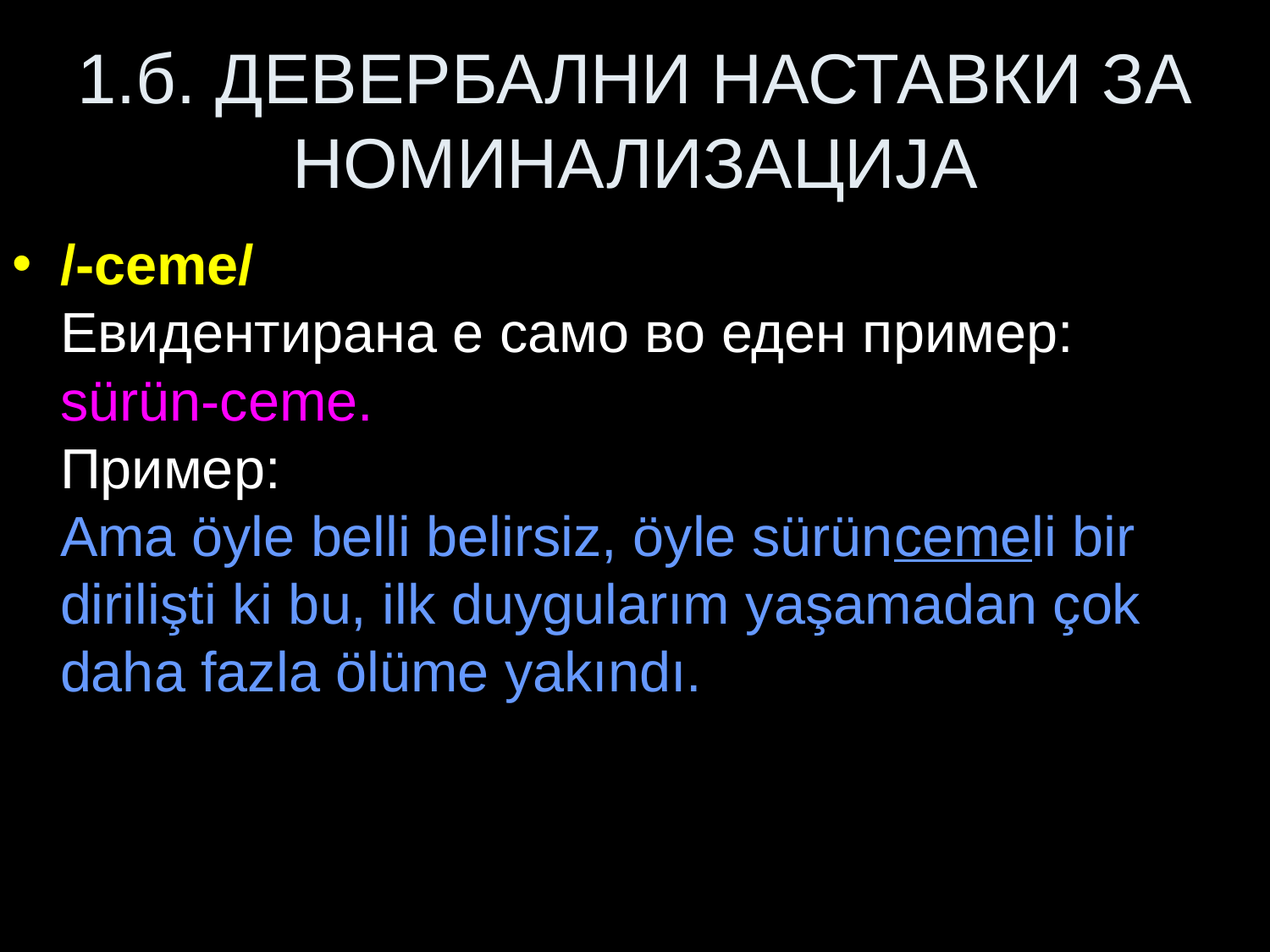

# 1.б. ДЕВЕРБАЛНИ НАСТАВКИ ЗА НОМИНАЛИЗАЦИЈА
/-ceme/
Евидентирана е само во еден пример:
sürün-ceme.
Пример:
Ama öyle belli belirsiz, öyle sürüncemeli bir dirilişti ki bu, ilk duygularım yaşamadan çok daha fazla ölüme yakındı.